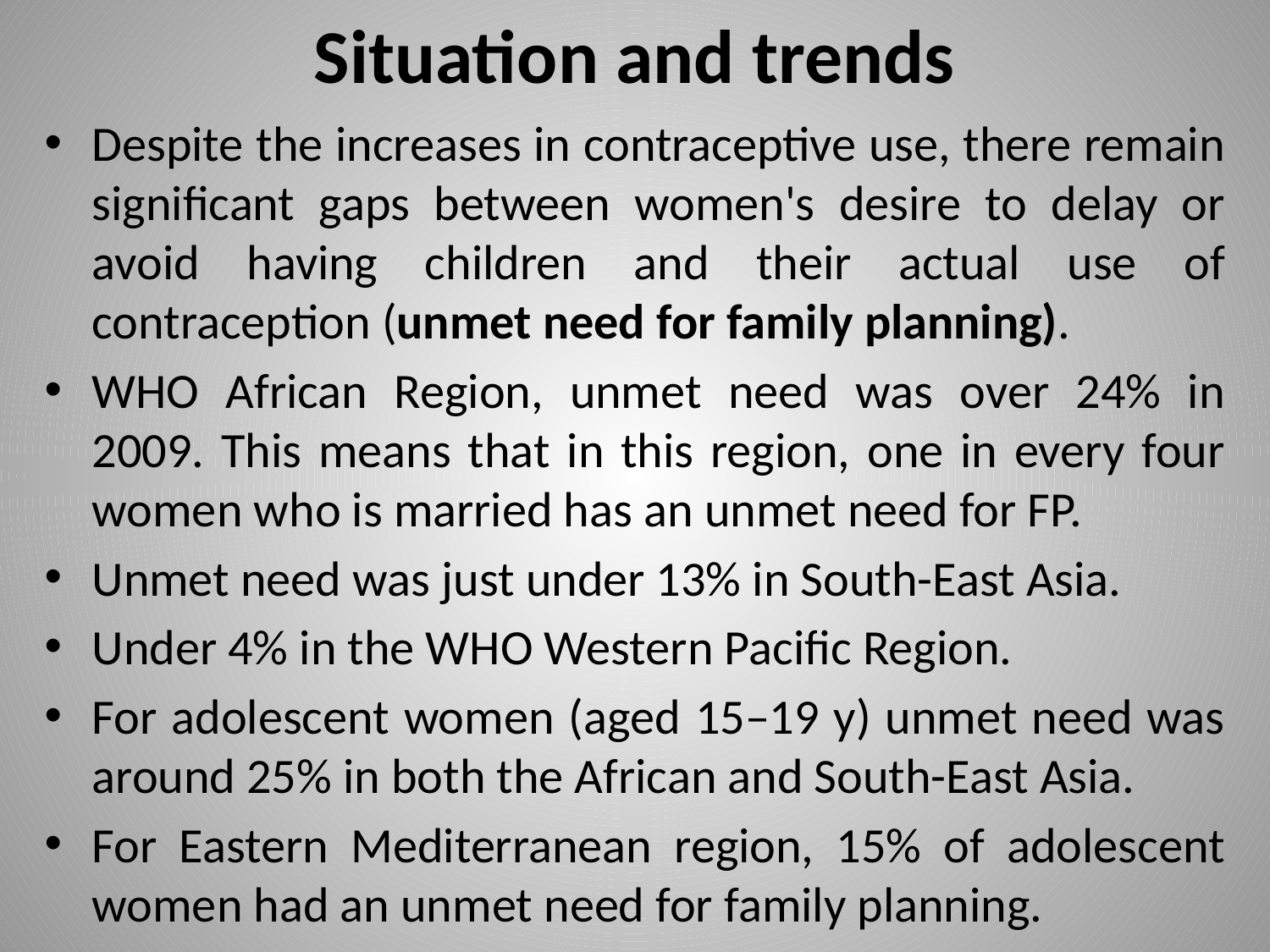

# Situation and trends
Despite the increases in contraceptive use, there remain significant gaps between women's desire to delay or avoid having children and their actual use of contraception (unmet need for family planning).
WHO African Region, unmet need was over 24% in 2009. This means that in this region, one in every four women who is married has an unmet need for FP.
Unmet need was just under 13% in South-East Asia.
Under 4% in the WHO Western Pacific Region.
For adolescent women (aged 15–19 y) unmet need was around 25% in both the African and South-East Asia.
For Eastern Mediterranean region, 15% of adolescent women had an unmet need for family planning.